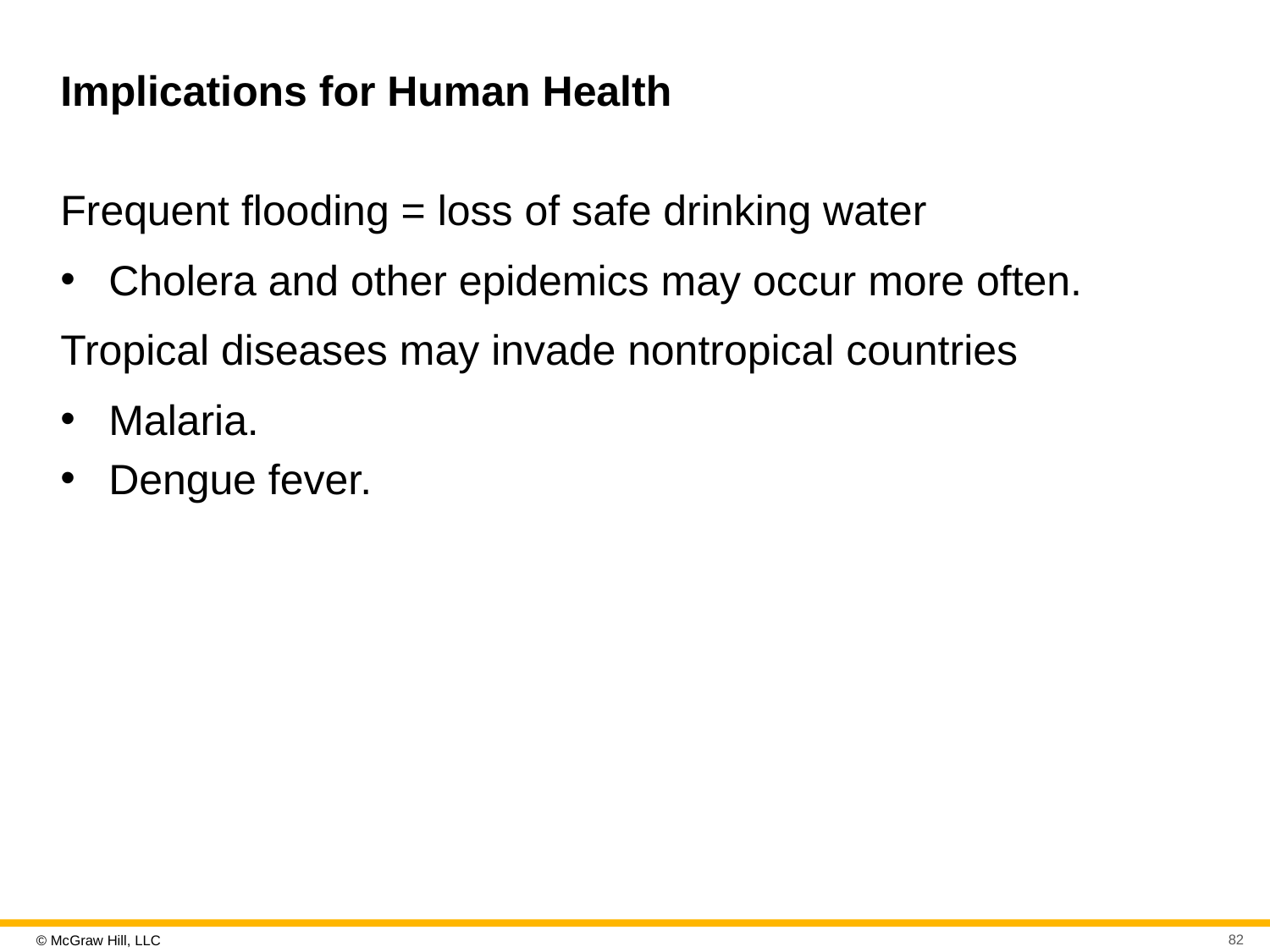

# Implications for Human Health
Frequent flooding = loss of safe drinking water
Cholera and other epidemics may occur more often.
Tropical diseases may invade nontropical countries
Malaria.
Dengue fever.
82